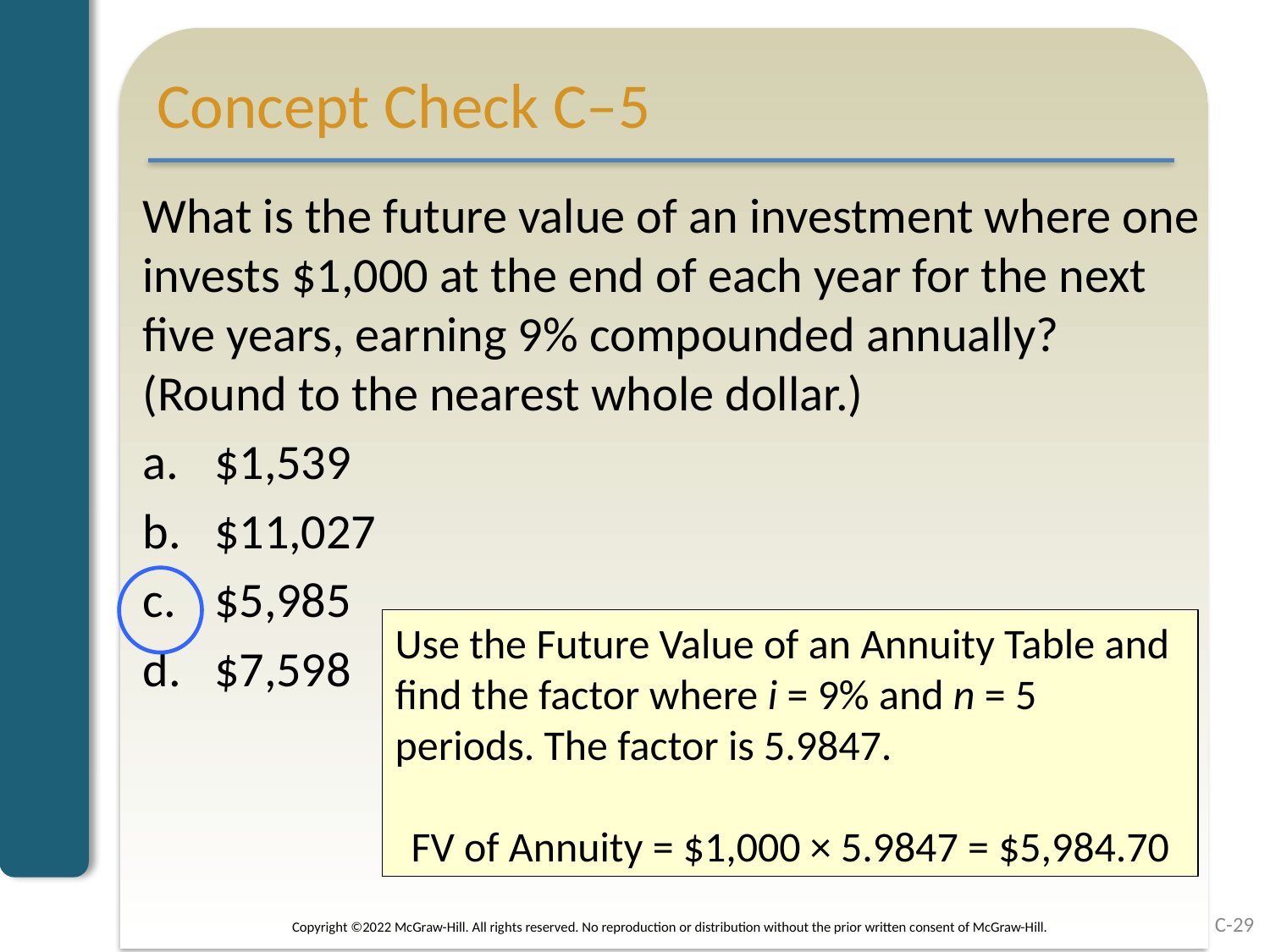

# Concept Check C–5
What is the future value of an investment where one invests $1,000 at the end of each year for the next five years, earning 9% compounded annually? (Round to the nearest whole dollar.)
$1,539
$11,027
$5,985
$7,598

Use the Future Value of an Annuity Table and find the factor where i = 9% and n = 5 periods. The factor is 5.9847.

FV of Annuity = $1,000 × 5.9847 = $5,984.70
C-29
Copyright ©2022 McGraw-Hill. All rights reserved. No reproduction or distribution without the prior written consent of McGraw-Hill.